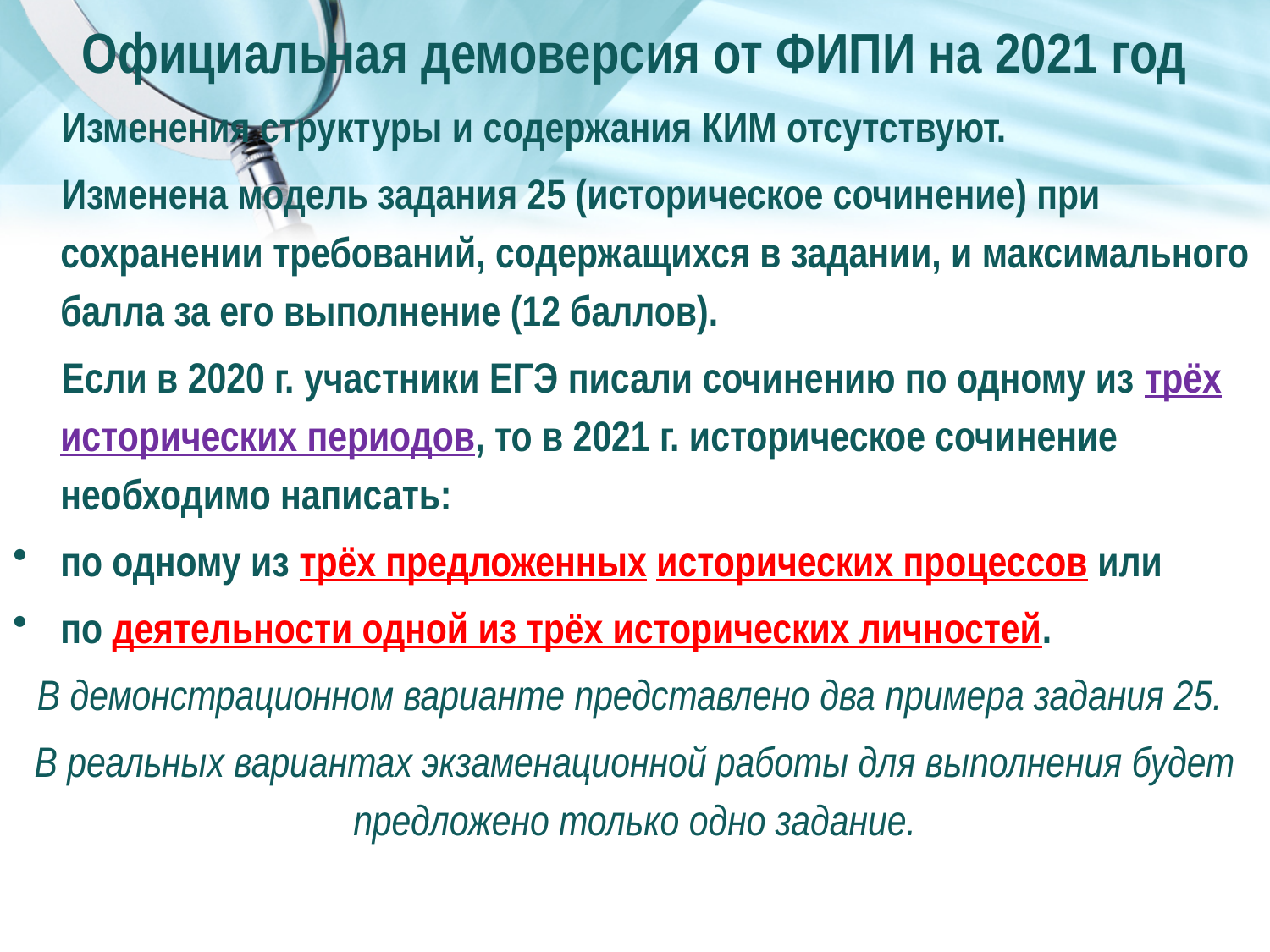

Официальная демоверсия от ФИПИ на 2021 год
     Изменения структуры и содержания КИМ отсутствуют.
     Изменена модель задания 25 (историческое сочинение) при сохранении требований, содержащихся в задании, и максимального балла за его выполнение (12 баллов).
     Если в 2020 г. участники ЕГЭ писали сочинению по одному из трёх исторических периодов, то в 2021 г. историческое сочинение необходимо написать:
по одному из трёх предложенных исторических процессов или
по деятельности одной из трёх исторических личностей.
В демонстрационном варианте представлено два примера задания 25.
В реальных вариантах экзаменационной работы для выполнения будет предложено только одно задание.
#